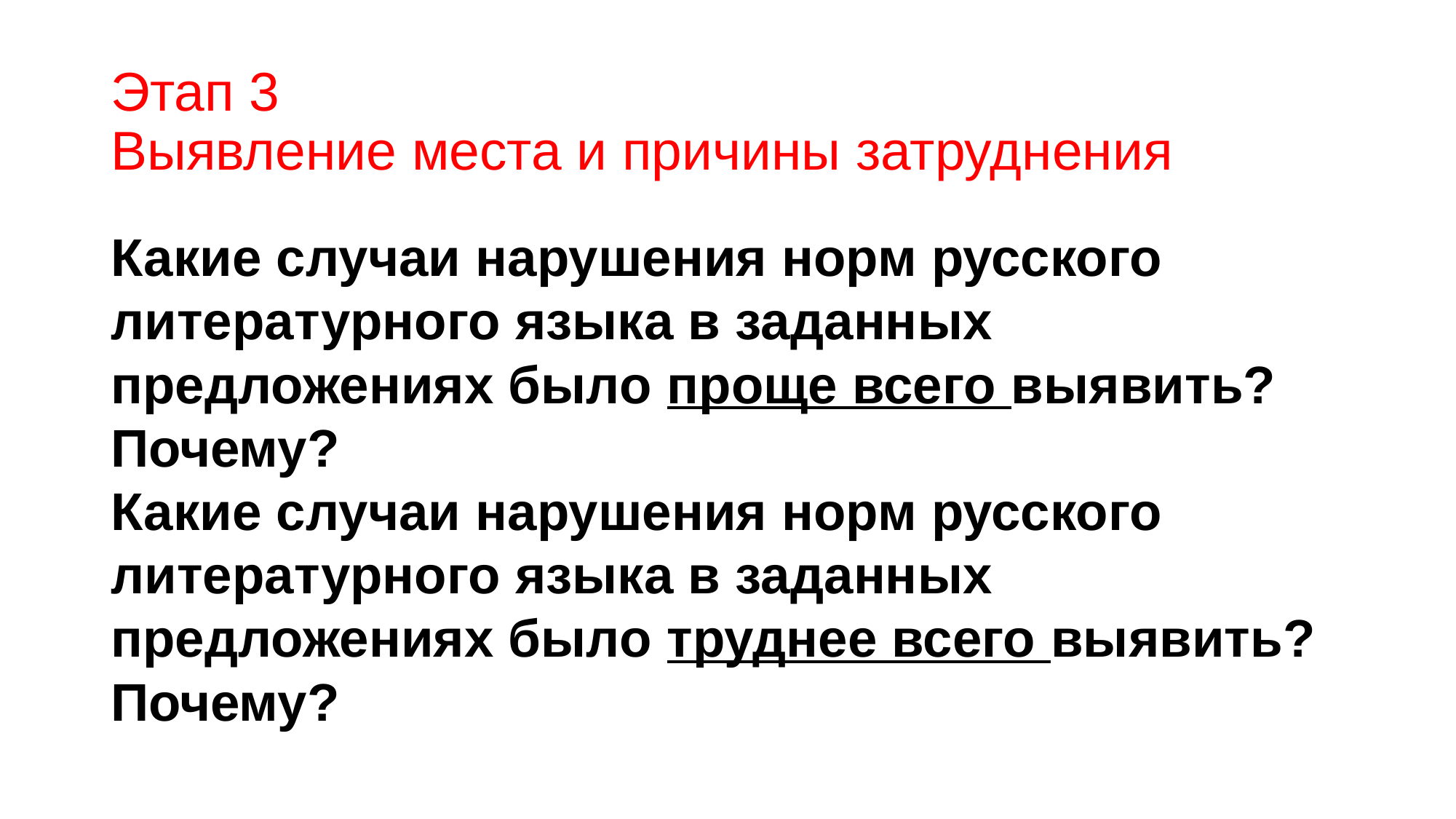

# Этап 3 Выявление места и причины затруднения
Какие случаи нарушения норм русского литературного языка в заданных предложениях было проще всего выявить? Почему?
Какие случаи нарушения норм русского литературного языка в заданных предложениях было труднее всего выявить? Почему?